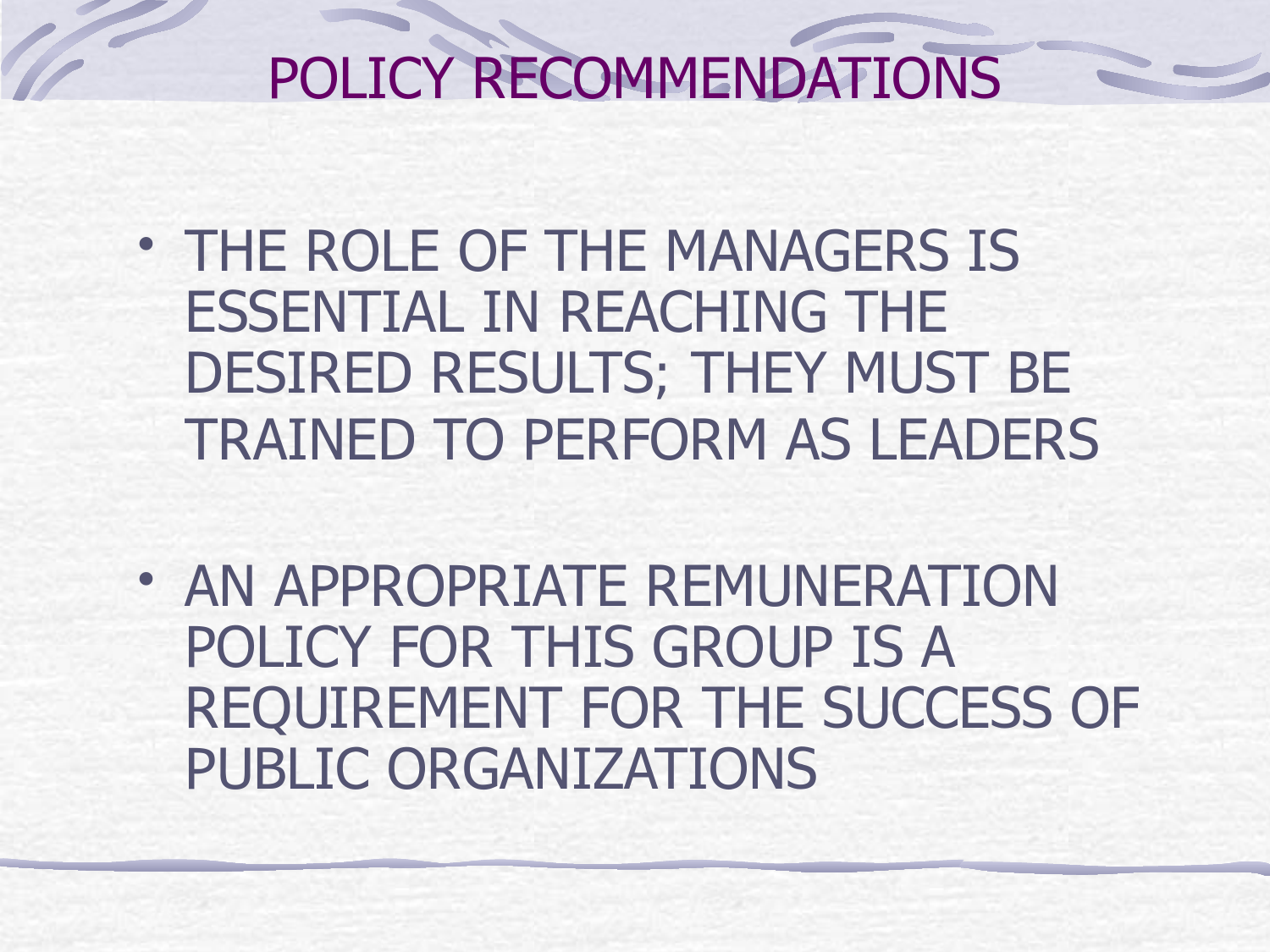

# POLICY RECOMMENDATIONS

THE ROLE OF THE MANAGERS IS ESSENTIAL IN REACHING THE DESIRED RESULTS; THEY MUST BE TRAINED TO PERFORM AS LEADERS

AN APPROPRIATE REMUNERATION POLICY FOR THIS GROUP IS A REQUIREMENT FOR THE SUCCESS OF PUBLIC ORGANIZATIONS